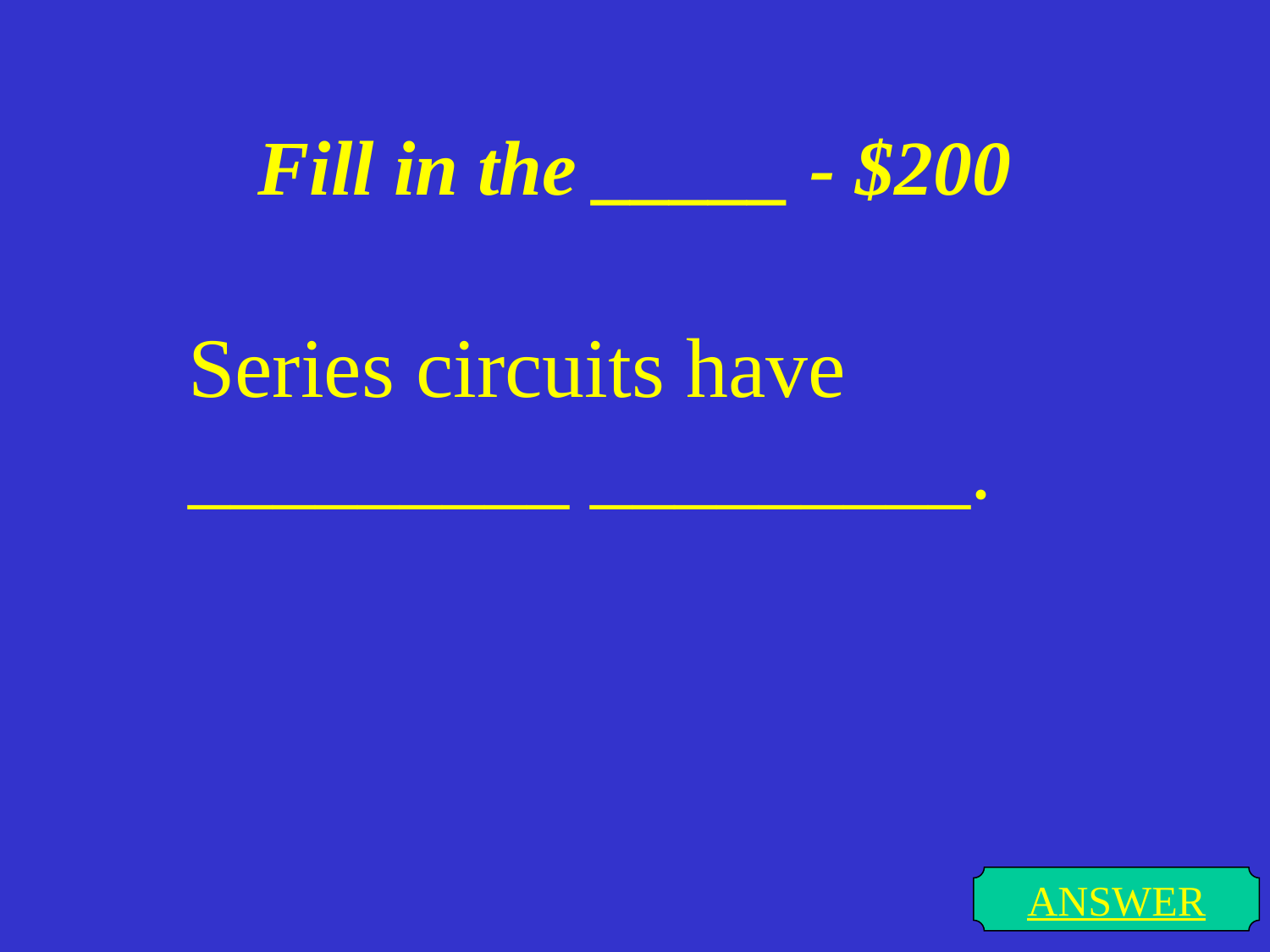

# Fill in the _____ - $200
Series circuits have _________ _________.

ANSWER